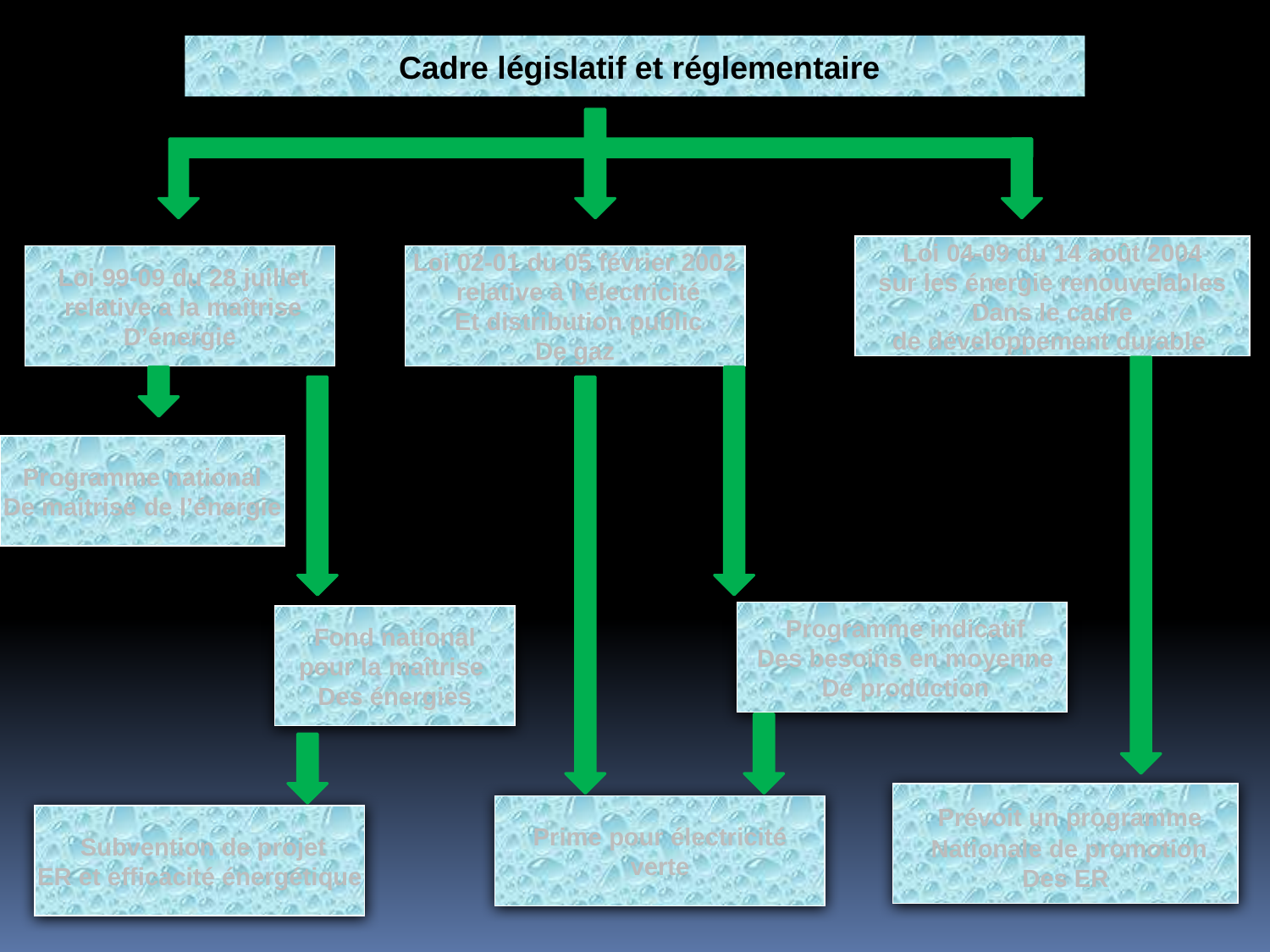

Cadre législatif et réglementaire

Loi 04-09 du 14 août 2004
 sur les énergie renouvelables
Dans le cadre
 de développement durable
Loi 99-09 du 28 juillet
relative a la maîtrise
D’énergie
Loi 02-01 du 05 février 2002
relative à l’électricité
Et distribution public
De gaz

Programme national
De maitrise de l’énergie
Programme indicatif
Des besoins en moyenne
De production
Fond national
 pour la maîtrise
Des énergies

Prévoit un programme
Nationale de promotion
Des ER
Prime pour électricité
verte
Subvention de projet
ER et efficacité énergétique